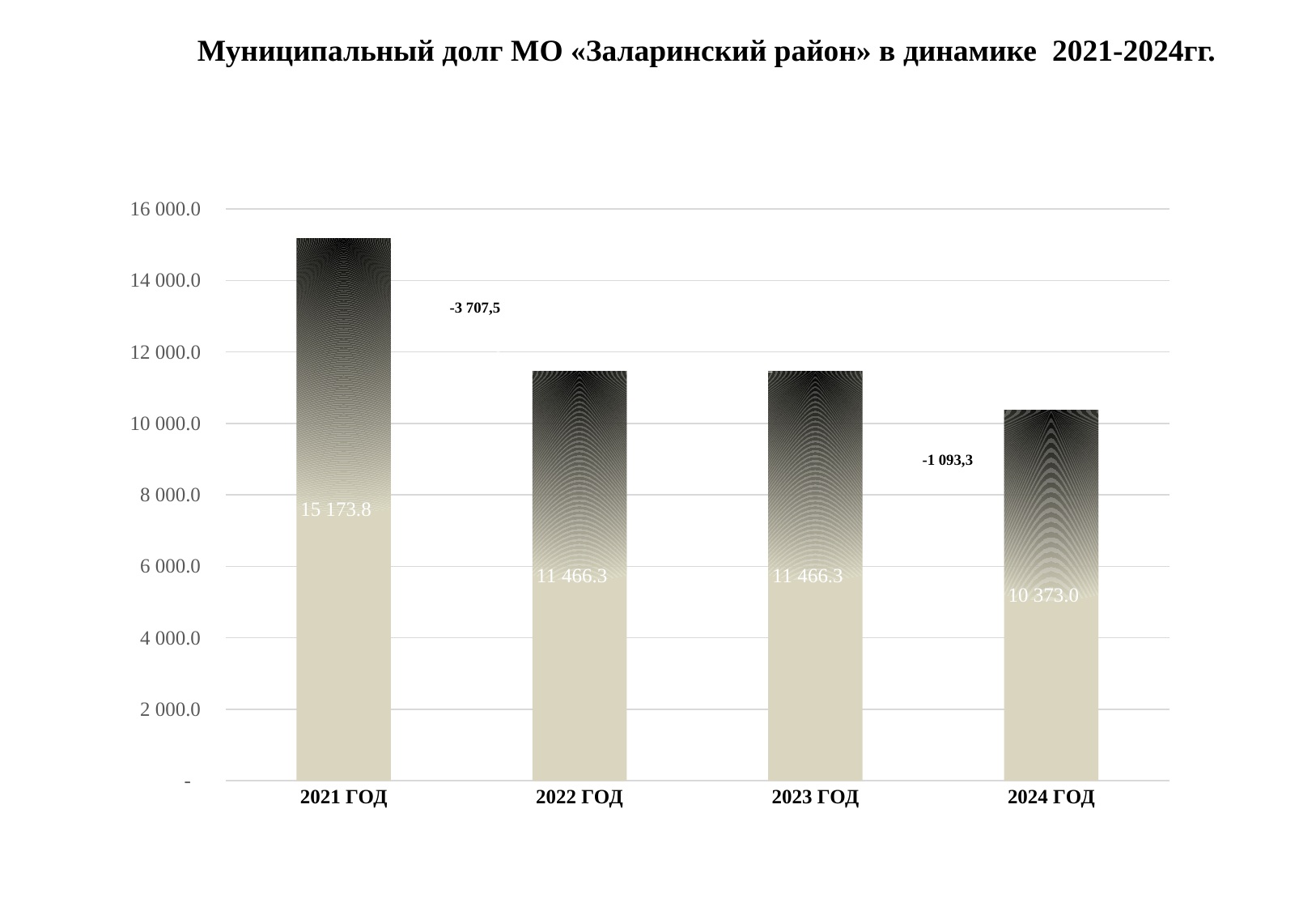

Муниципальный долг МО «Заларинский район» в динамике  2021-2024гг.

### Chart

| Category | Ряд 1 | Столбец1 | Столбец2 |
|---|---|---|---|
| 2021 ГОД | 15173.8 | None | None |
| 2022 ГОД | 11466.3 | None | None |
| 2023 ГОД | 11466.3 | None | None |
| 2024 ГОД | 10373.0 | None | None |